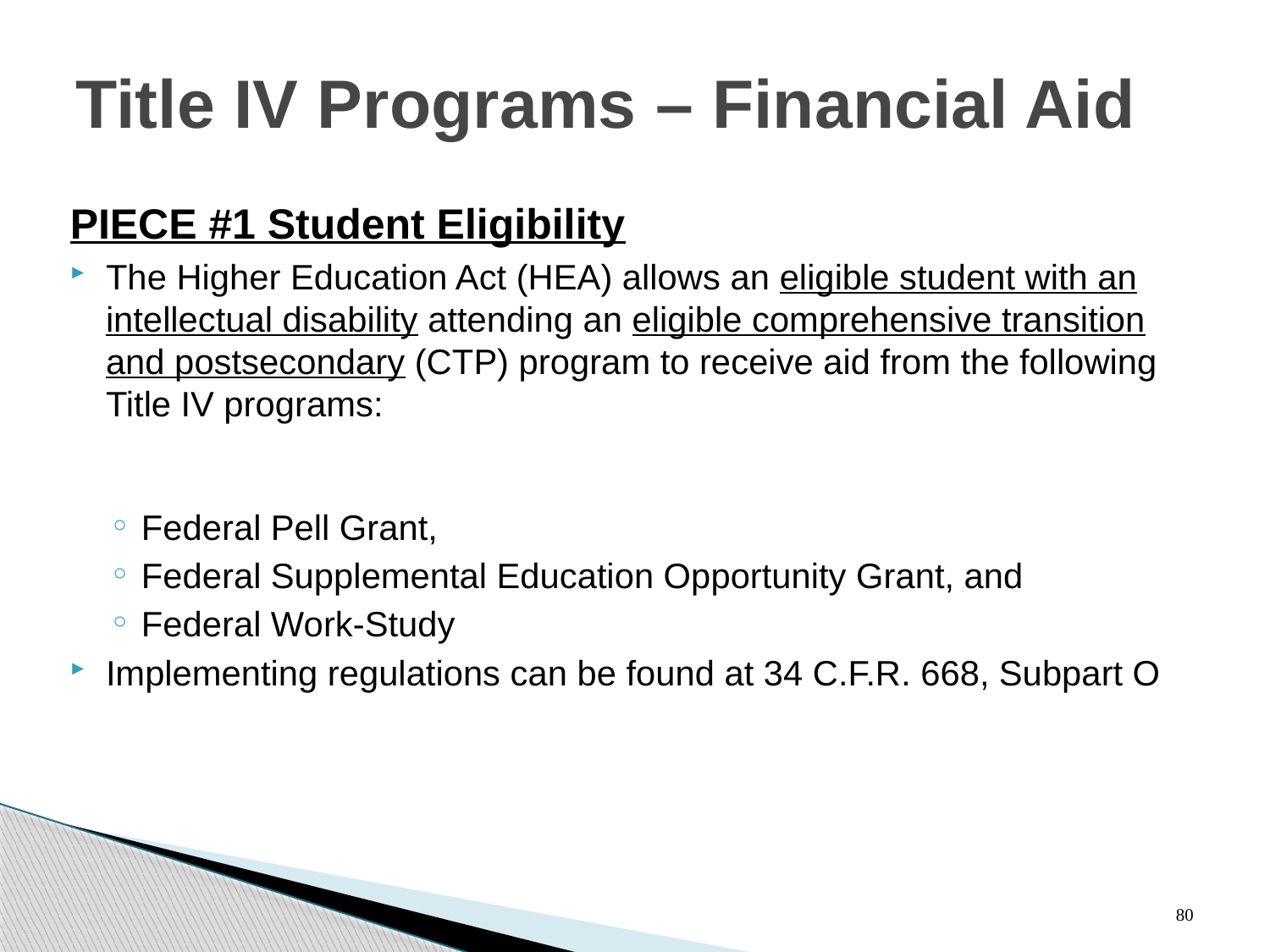

# Title IV Programs – Financial Aid
PIECE #1 Student Eligibility
The Higher Education Act (HEA) allows an eligible student with an intellectual disability attending an eligible comprehensive transition and postsecondary (CTP) program to receive aid from the following Title IV programs:

Federal Pell Grant,
Federal Supplemental Education Opportunity Grant, and
Federal Work-Study
Implementing regulations can be found at 34 C.F.R. 668, Subpart O
80